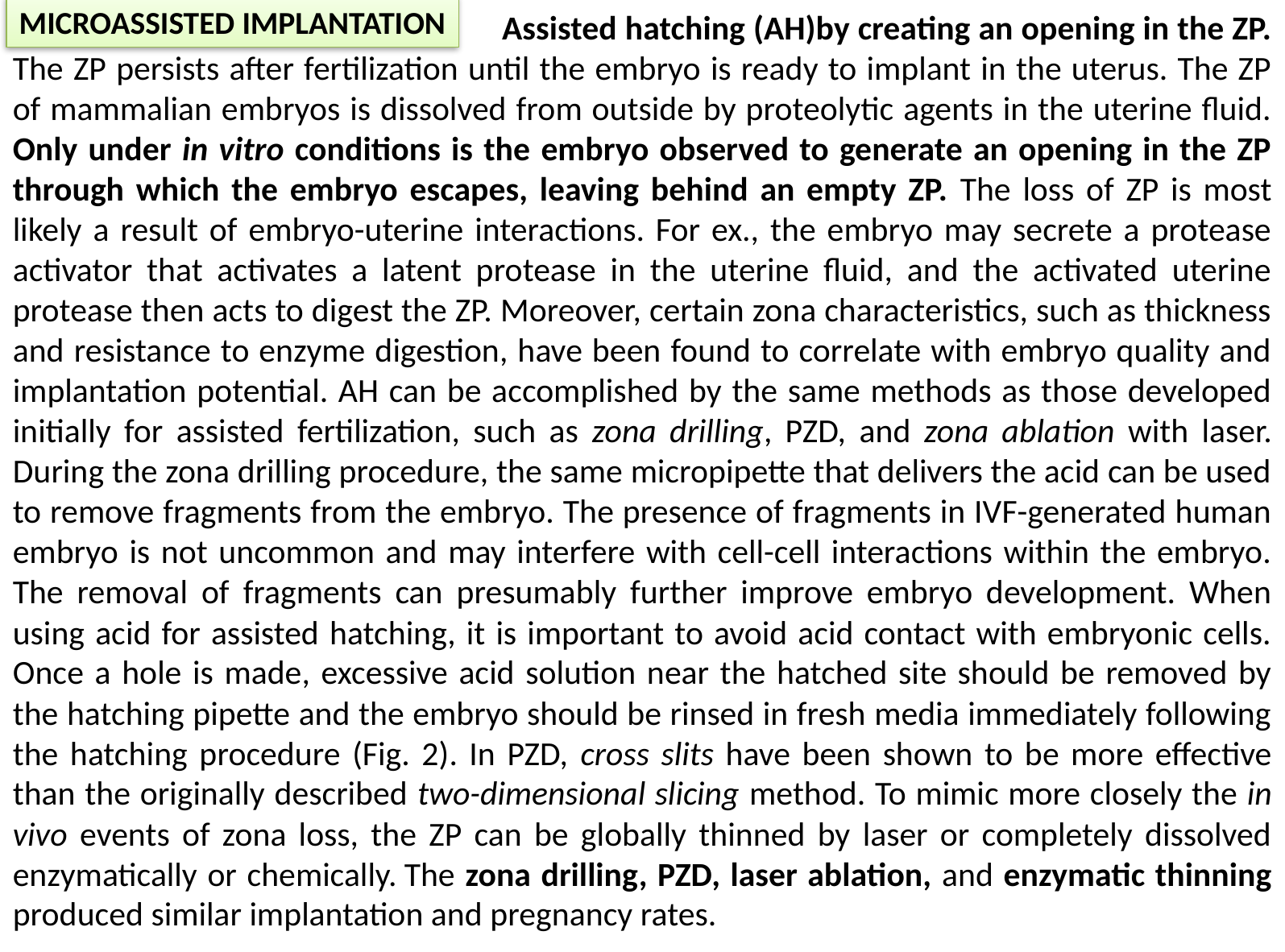

MICROASSISTED IMPLANTATION
	                                             Assisted hatching (AH)by creating an opening in the ZP. The ZP persists after fertilization until the embryo is ready to implant in the uterus. The ZP of mammalian embryos is dissolved from outside by proteolytic agents in the uterine fluid. Only under in vitro conditions is the embryo observed to generate an opening in the ZP through which the embryo escapes, leaving behind an empty ZP. The loss of ZP is most likely a result of embryo-uterine interactions. For ex., the embryo may secrete a protease activator that activates a latent protease in the uterine fluid, and the activated uterine protease then acts to digest the ZP. Moreover, certain zona characteristics, such as thickness and resistance to enzyme digestion, have been found to correlate with embryo quality and implantation potential. AH can be accomplished by the same methods as those developed initially for assisted fertilization, such as zona drilling, PZD, and zona ablation with laser. During the zona drilling procedure, the same micropipette that delivers the acid can be used to remove fragments from the embryo. The presence of fragments in IVF-generated human embryo is not uncommon and may interfere with cell-cell interactions within the embryo. The removal of fragments can presumably further improve embryo development. When using acid for assisted hatching, it is important to avoid acid contact with embryonic cells. Once a hole is made, excessive acid solution near the hatched site should be removed by the hatching pipette and the embryo should be rinsed in fresh media immediately following the hatching procedure (Fig. 2). In PZD, cross slits have been shown to be more effective than the originally described two-dimensional slicing method. To mimic more closely the in vivo events of zona loss, the ZP can be globally thinned by laser or completely dissolved enzymatically or chemically. The zona drilling, PZD, laser ablation, and enzymatic thinning produced similar implantation and pregnancy rates.